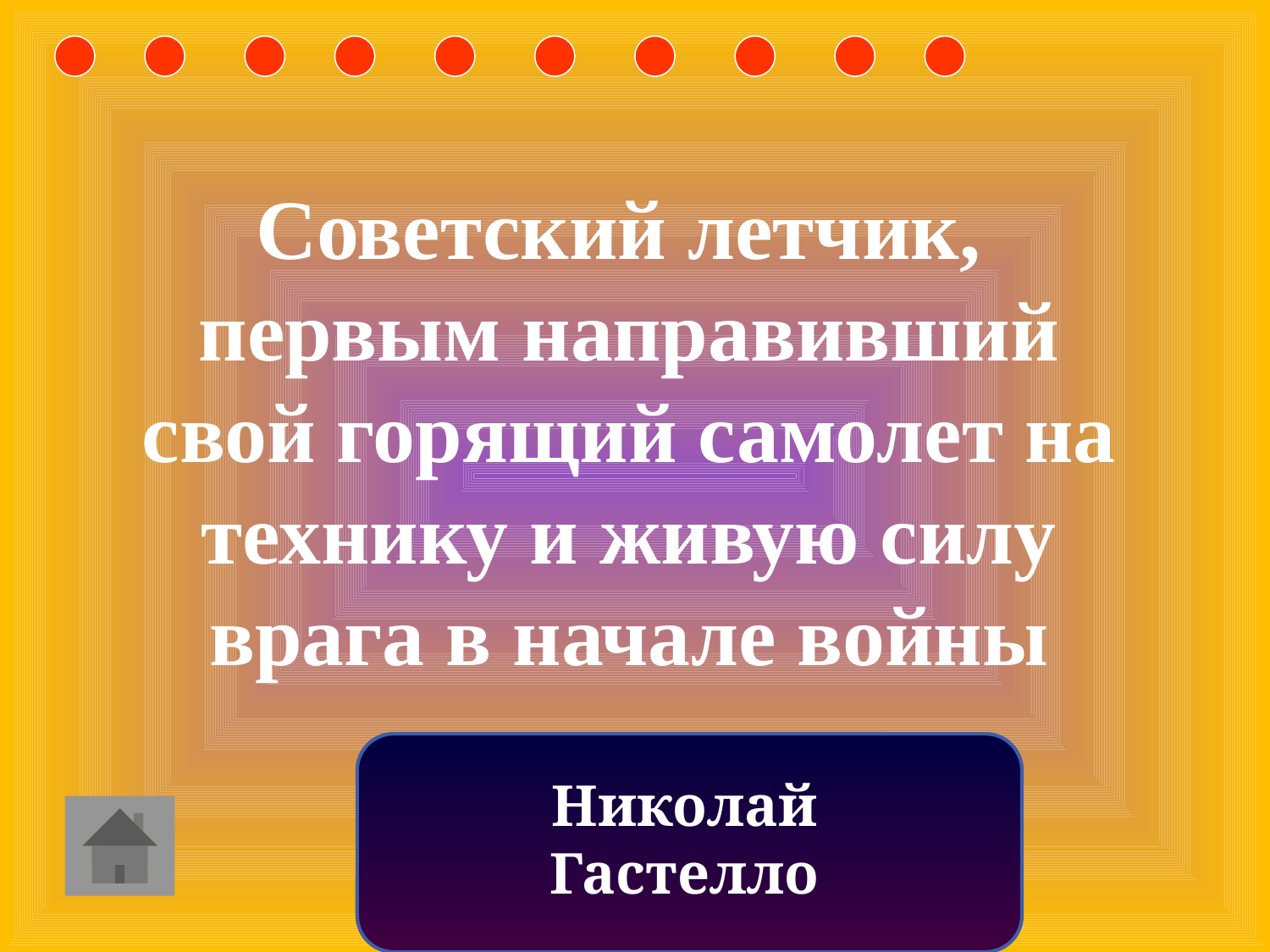

Советский летчик,  первым направивший свой горящий самолет на технику и живую силу врага в начале войны

Николай
Гастелло